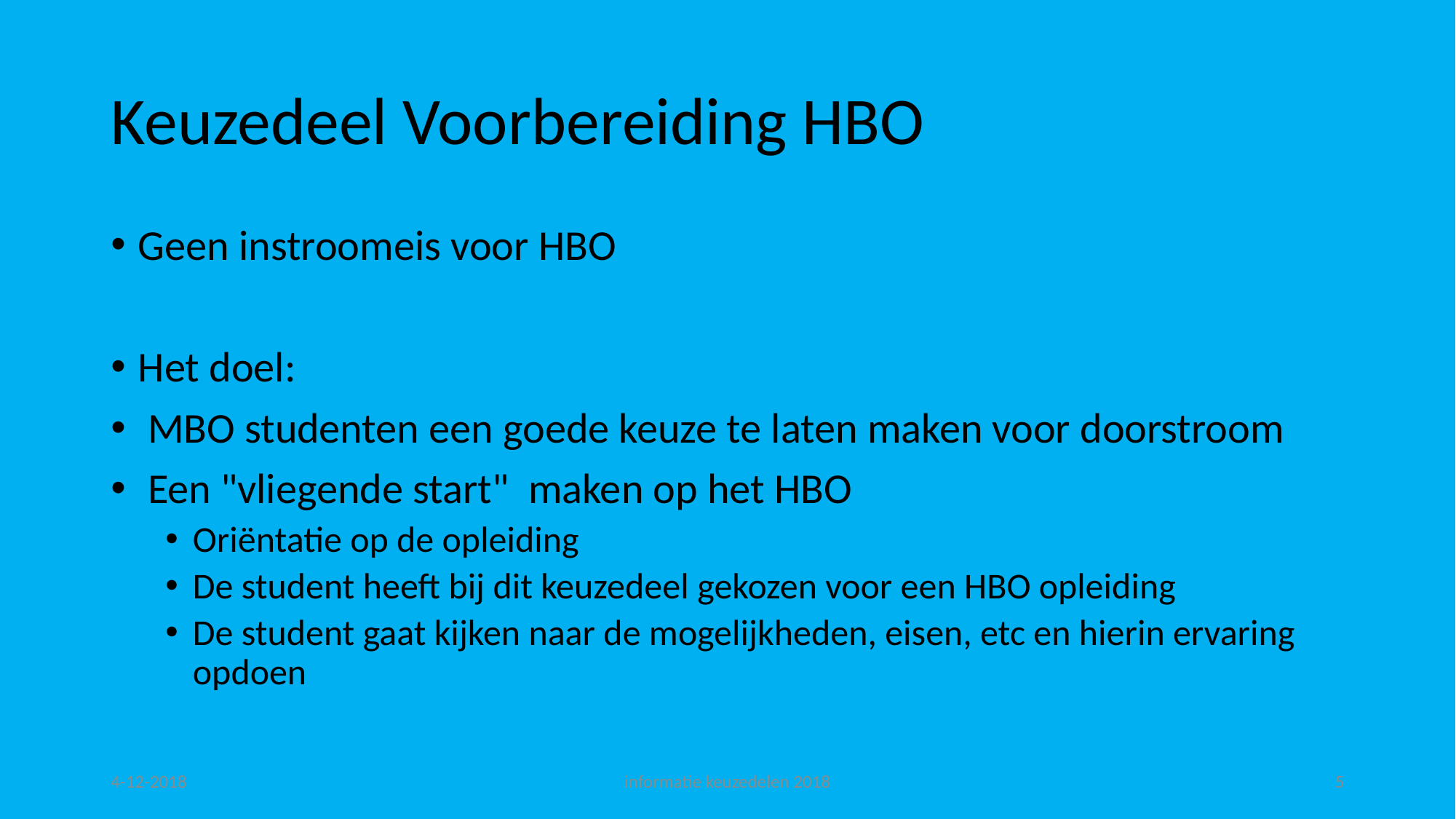

# Keuzedeel Voorbereiding HBO
Geen instroomeis voor HBO

Het doel:
 MBO studenten een goede keuze te laten maken voor doorstroom
 Een "vliegende start"  maken op het HBO
Oriëntatie op de opleiding
De student heeft bij dit keuzedeel gekozen voor een HBO opleiding
De student gaat kijken naar de mogelijkheden, eisen, etc en hierin ervaring opdoen

4-12-2018
informatie keuzedelen 2018
5